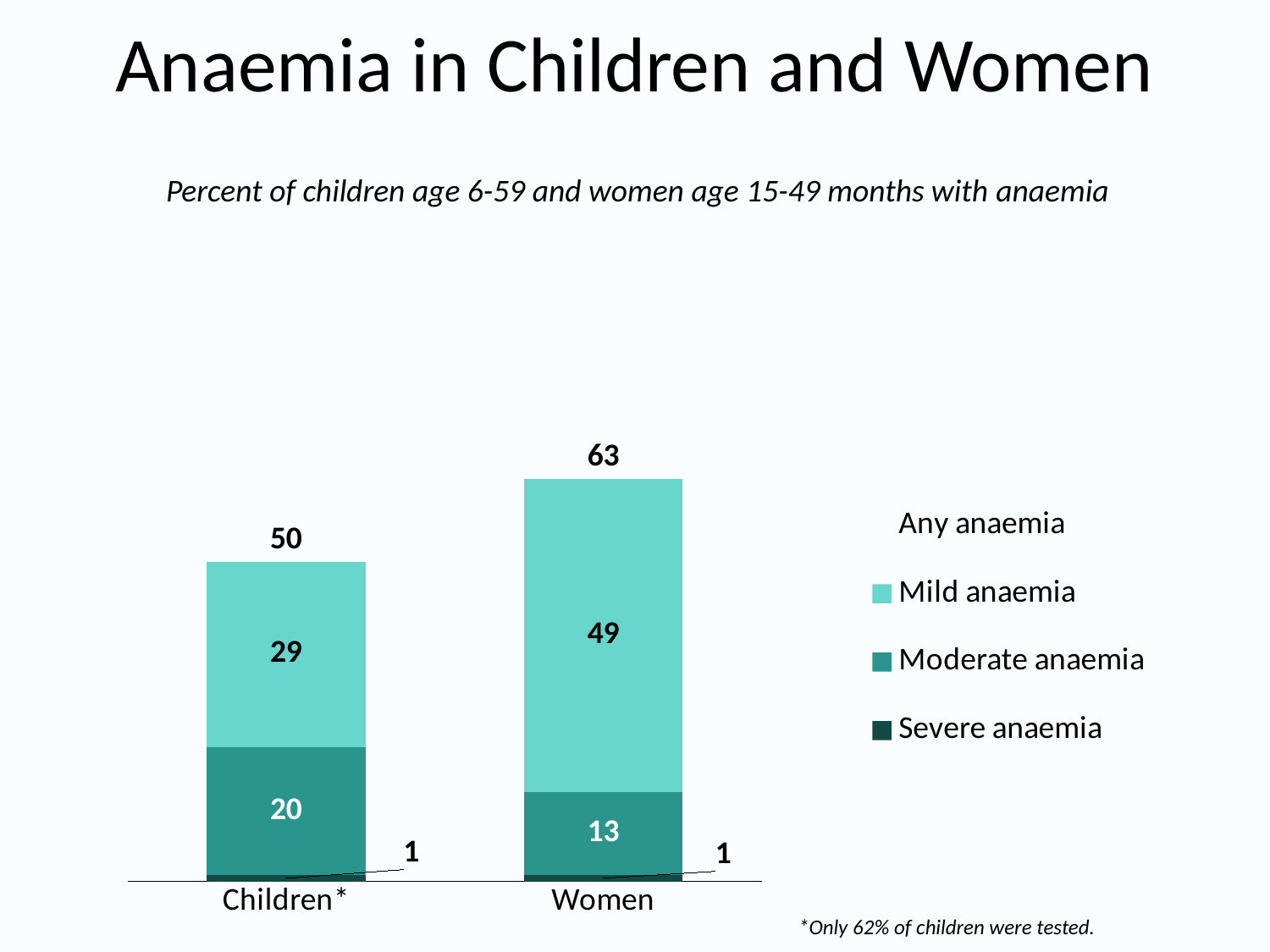

# Anaemia in Children and Women
Percent of children age 6-59 and women age 15-49 months with anaemia

### Chart

| Category | Severe anaemia  | Moderate anaemia  | Mild anaemia  | Any anaemia  |
|---|---|---|---|---|
| Children* | 1.0 | 20.0 | 29.0 | 50.0 |
| Women | 1.0 | 13.0 | 49.0 | 63.0 |
*Only 62% of children were tested.